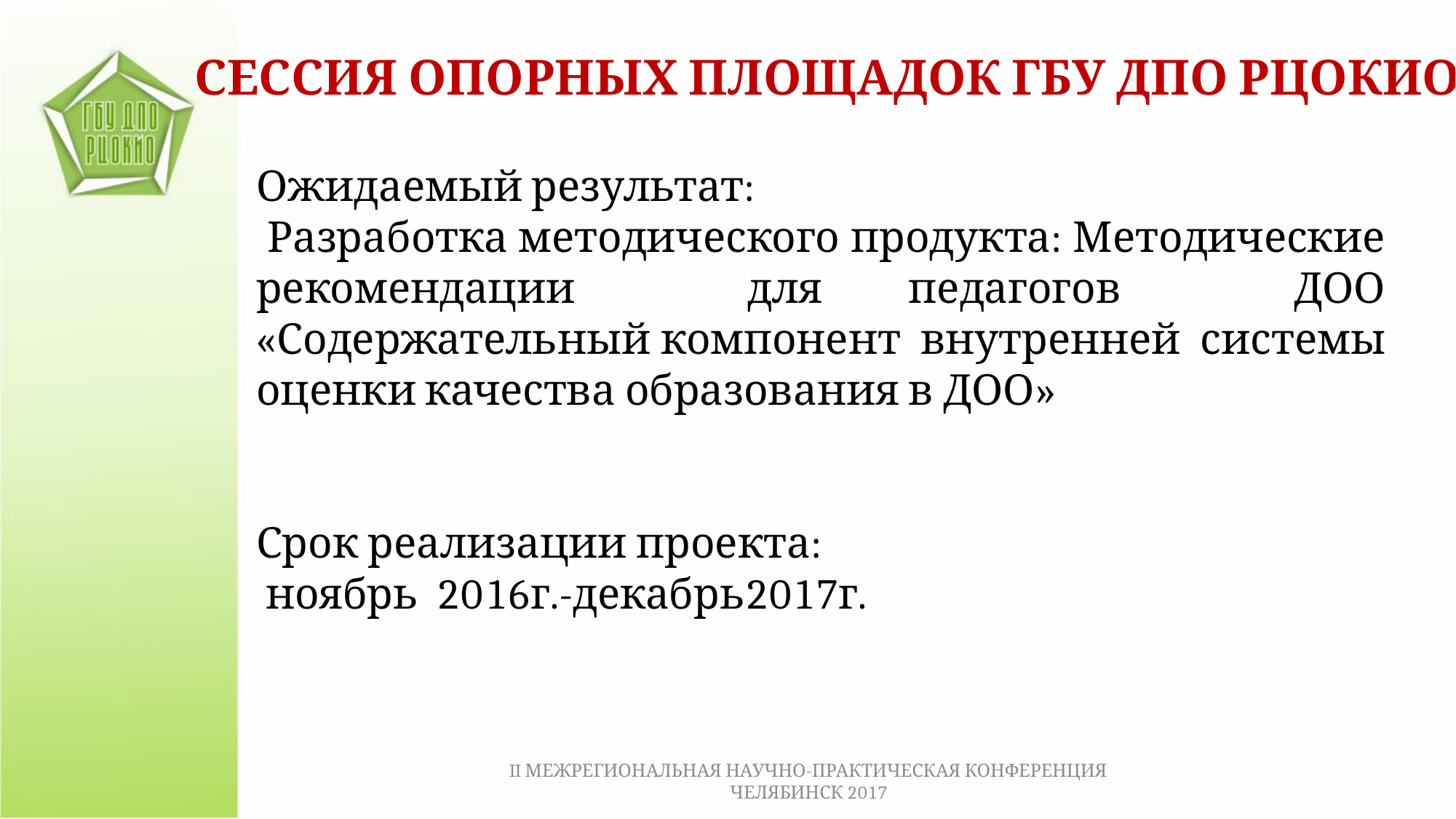

СЕССИЯ ОПОРНЫХ ПЛОЩАДОК ГБУ ДПО РЦОКИО
Ожидаемый результат:
 Разработка методического продукта: Методические рекомендации  для педагогов  ДОО «Содержательный компонент  внутренней  системы оценки качества образования в ДОО»

Срок реализации проекта:
 ноябрь  2016г.-декабрь2017г.
II МЕЖРЕГИОНАЛЬНАЯ НАУЧНО-ПРАКТИЧЕСКАЯ КОНФЕРЕНЦИЯ ЧЕЛЯБИНСК 2017